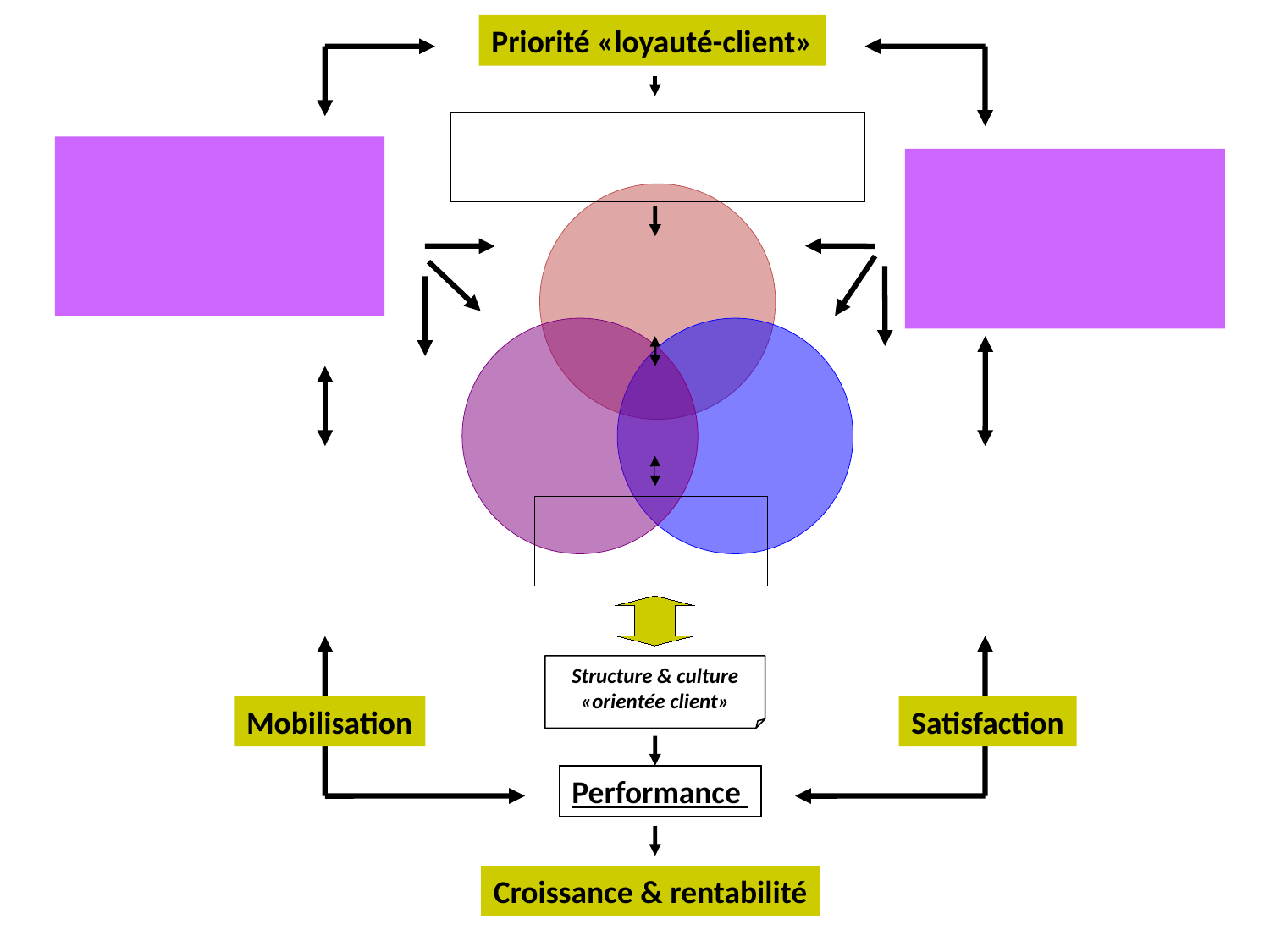

Priorité «loyauté-client»

Structure & culture
«orientée client»
Mobilisation
Satisfaction

Performance

Croissance & rentabilité